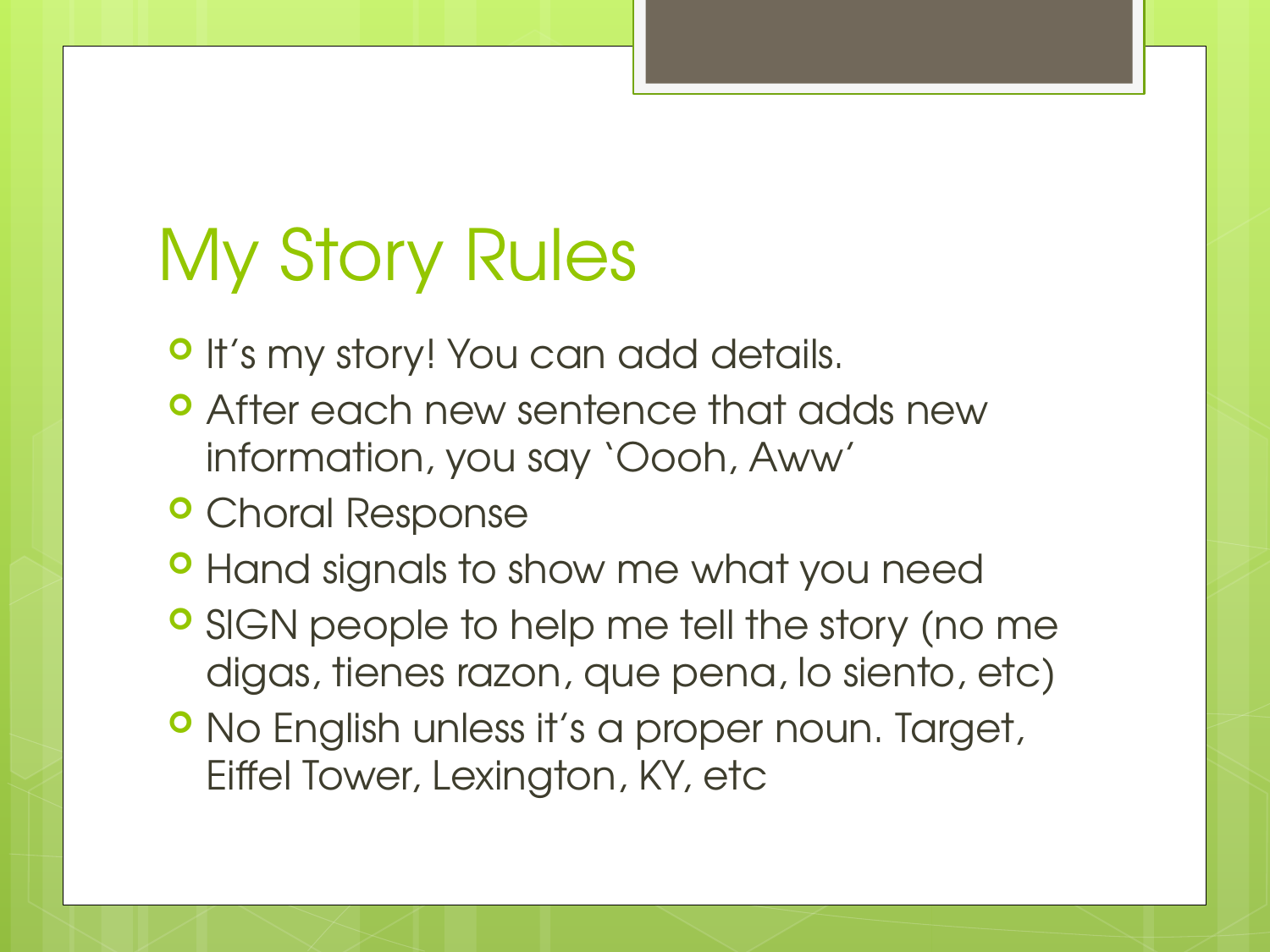

# My Story Rules
It’s my story! You can add details.
After each new sentence that adds new information, you say ‘Oooh, Aww’
Choral Response
Hand signals to show me what you need
SIGN people to help me tell the story (no me digas, tienes razon, que pena, lo siento, etc)
No English unless it’s a proper noun. Target, Eiffel Tower, Lexington, KY, etc